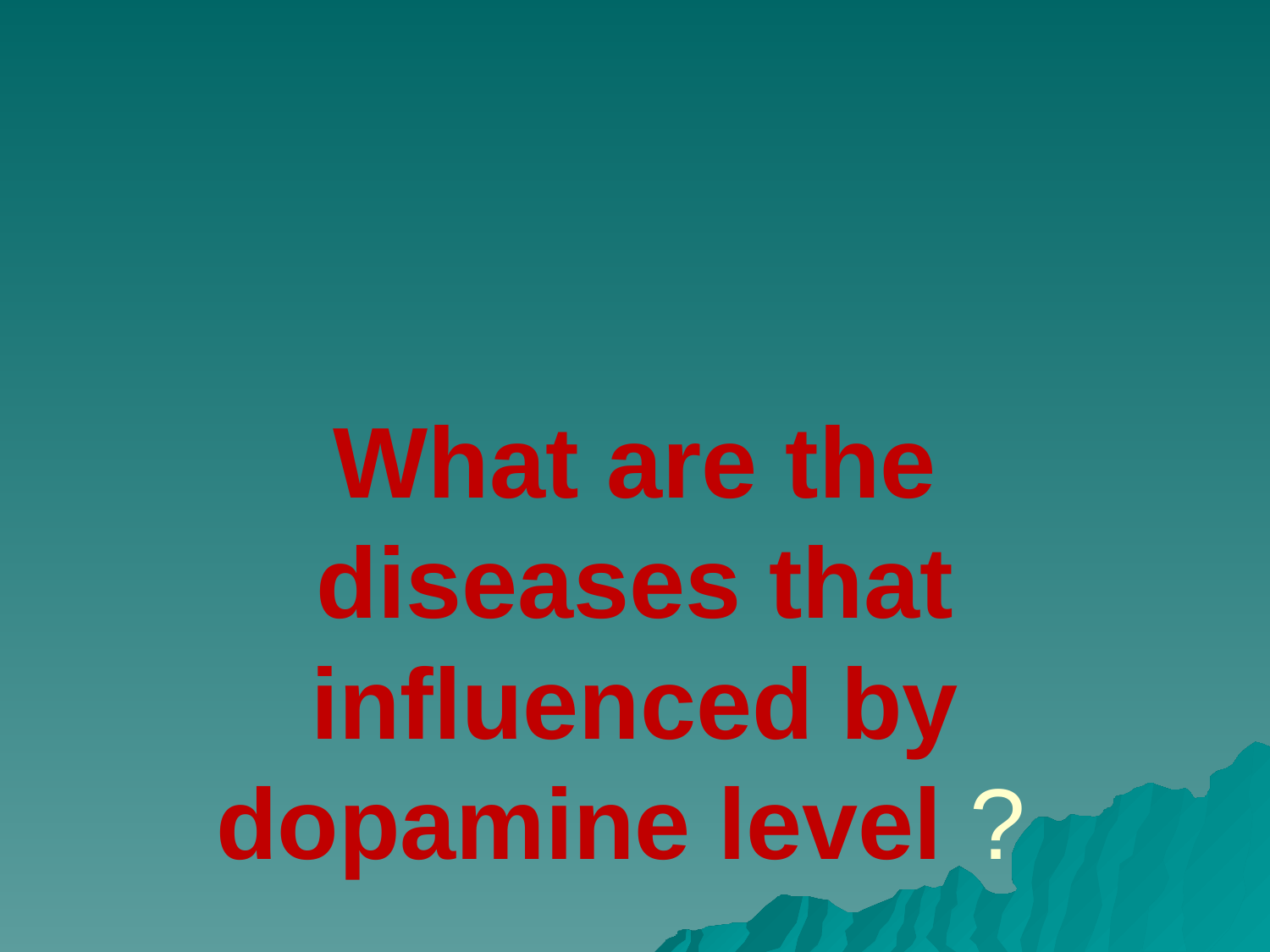

# What are the diseases that influenced by dopamine level ?